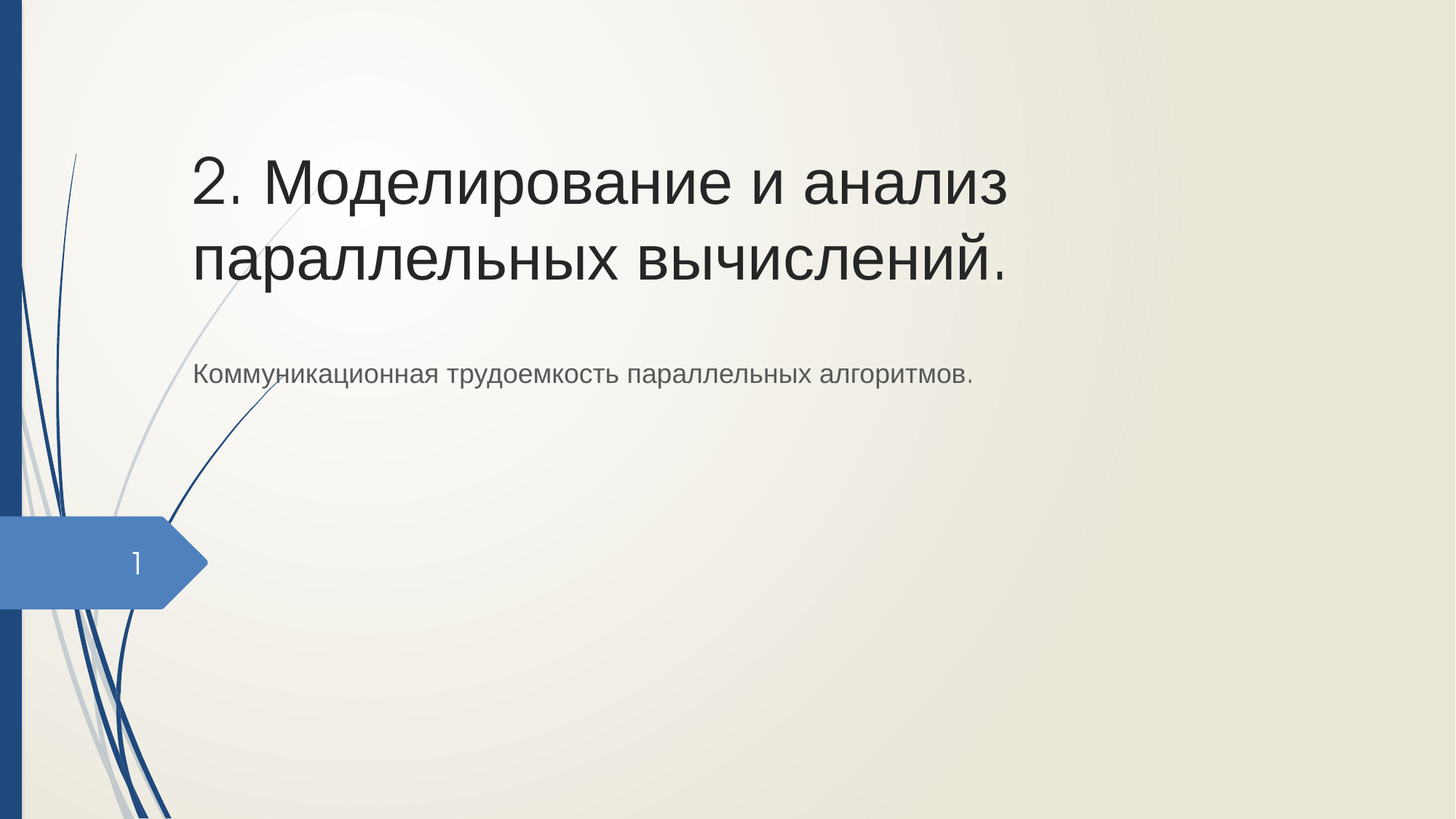

# 2. Моделирование и анализ параллельных вычислений.
Коммуникационная трудоемкость параллельных алгоритмов.
1